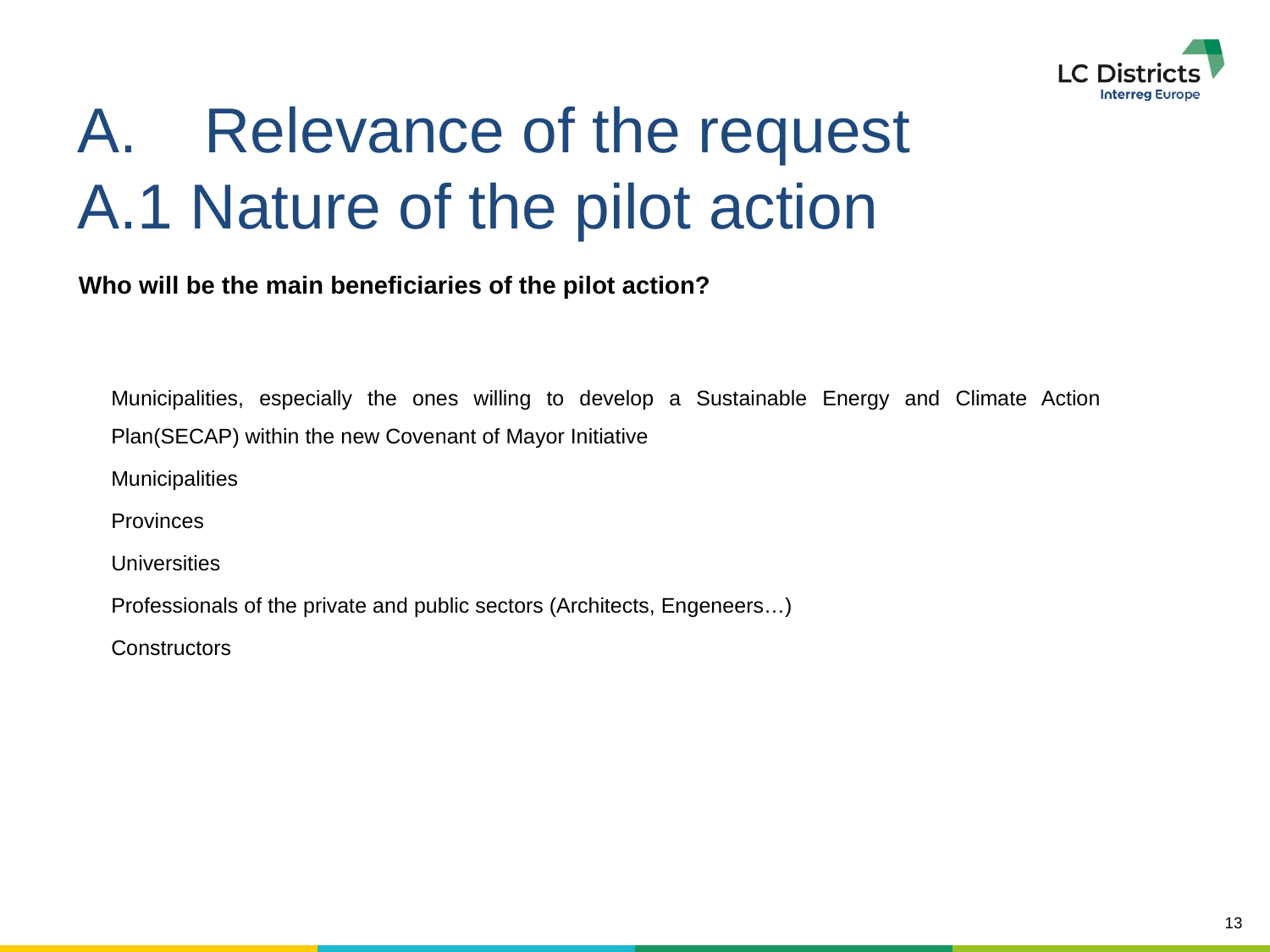

# A.	Relevance of the request A.1 Nature of the pilot action
Who will be the main beneficiaries of the pilot action?
Municipalities, especially the ones willing to develop a Sustainable Energy and Climate Action Plan(SECAP) within the new Covenant of Mayor Initiative
Municipalities
Provinces
Universities
Professionals of the private and public sectors (Architects, Engeneers…)
Constructors